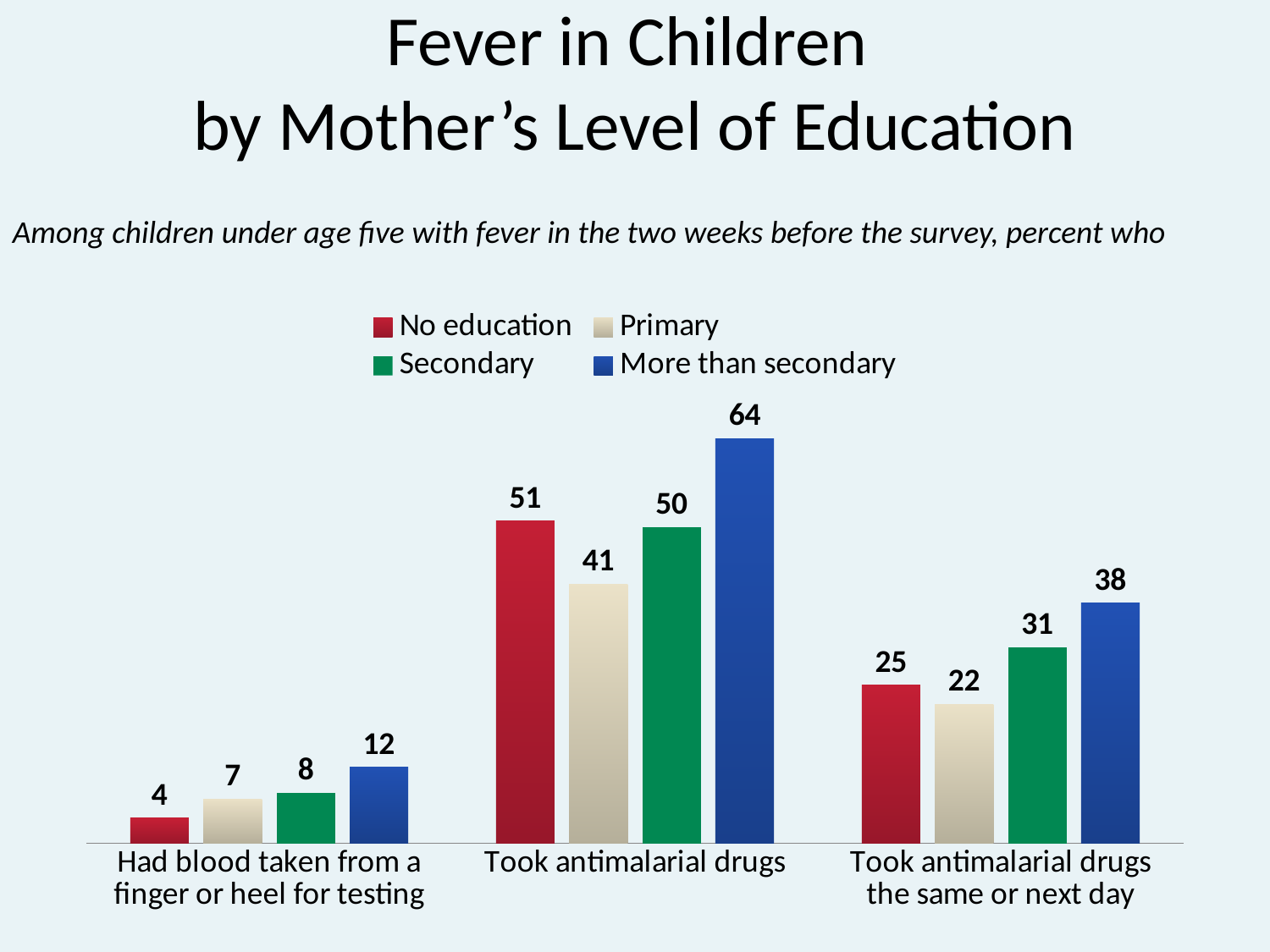

Fever in Children
by Mother’s Level of Education
Among children under age five with fever in the two weeks before the survey, percent who

### Chart

| Category | No education | Primary | Secondary | More than secondary |
|---|---|---|---|---|
| Had blood taken from a finger or heel for testing | 4.0 | 7.0 | 8.0 | 12.0 |
| Took antimalarial drugs | 51.0 | 41.0 | 50.0 | 64.0 |
| Took antimalarial drugs the same or next day | 25.0 | 22.0 | 31.0 | 38.0 |